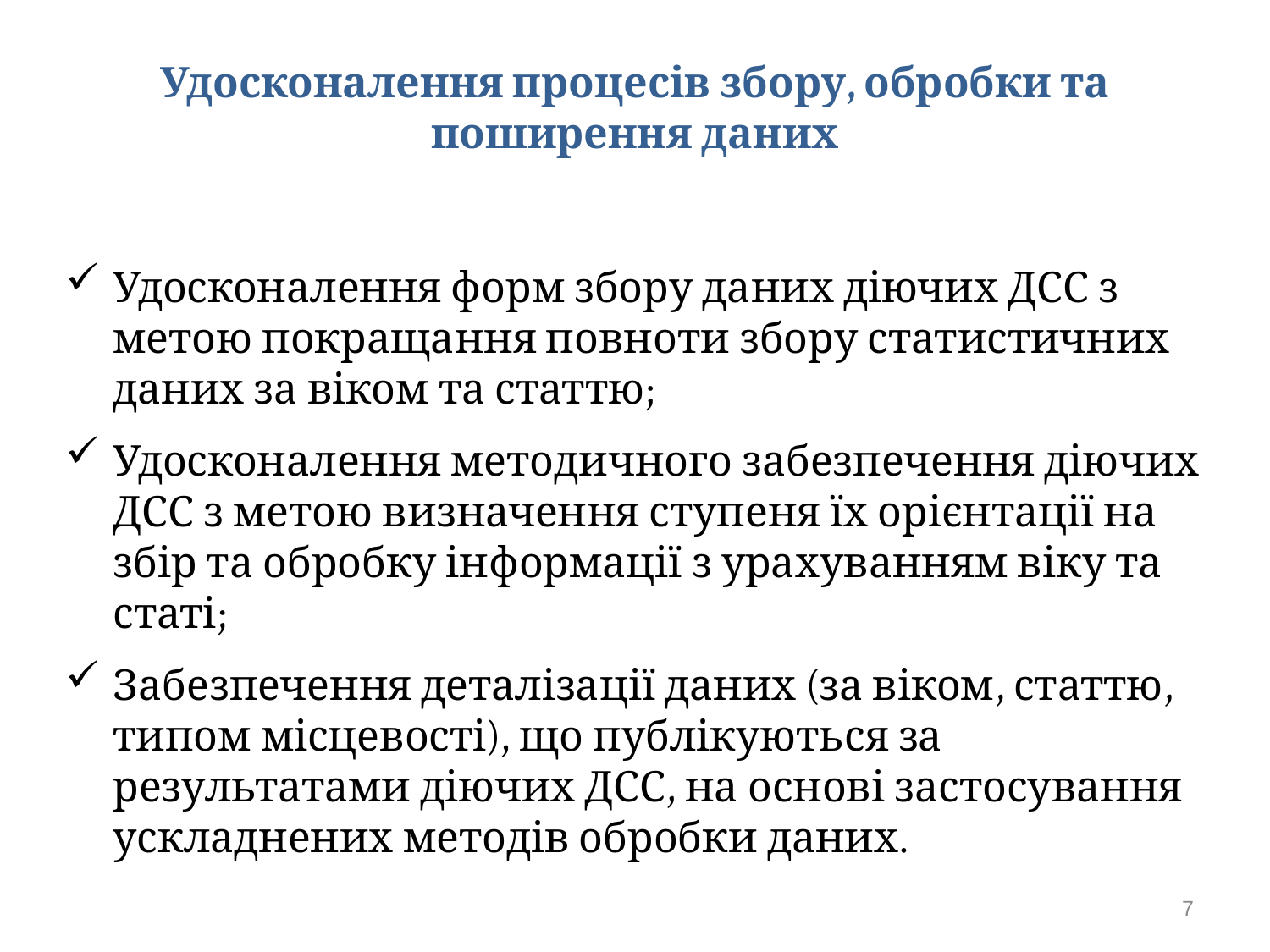

# Удосконалення процесів збору, обробки та поширення даних
Удосконалення форм збору даних діючих ДСС з метою покращання повноти збору статистичних даних за віком та статтю;
Удосконалення методичного забезпечення діючих ДСС з метою визначення ступеня їх орієнтації на збір та обробку інформації з урахуванням віку та статі;
Забезпечення деталізації даних (за віком, статтю, типом місцевості), що публікуються за результатами діючих ДСС, на основі застосування ускладнених методів обробки даних.
7